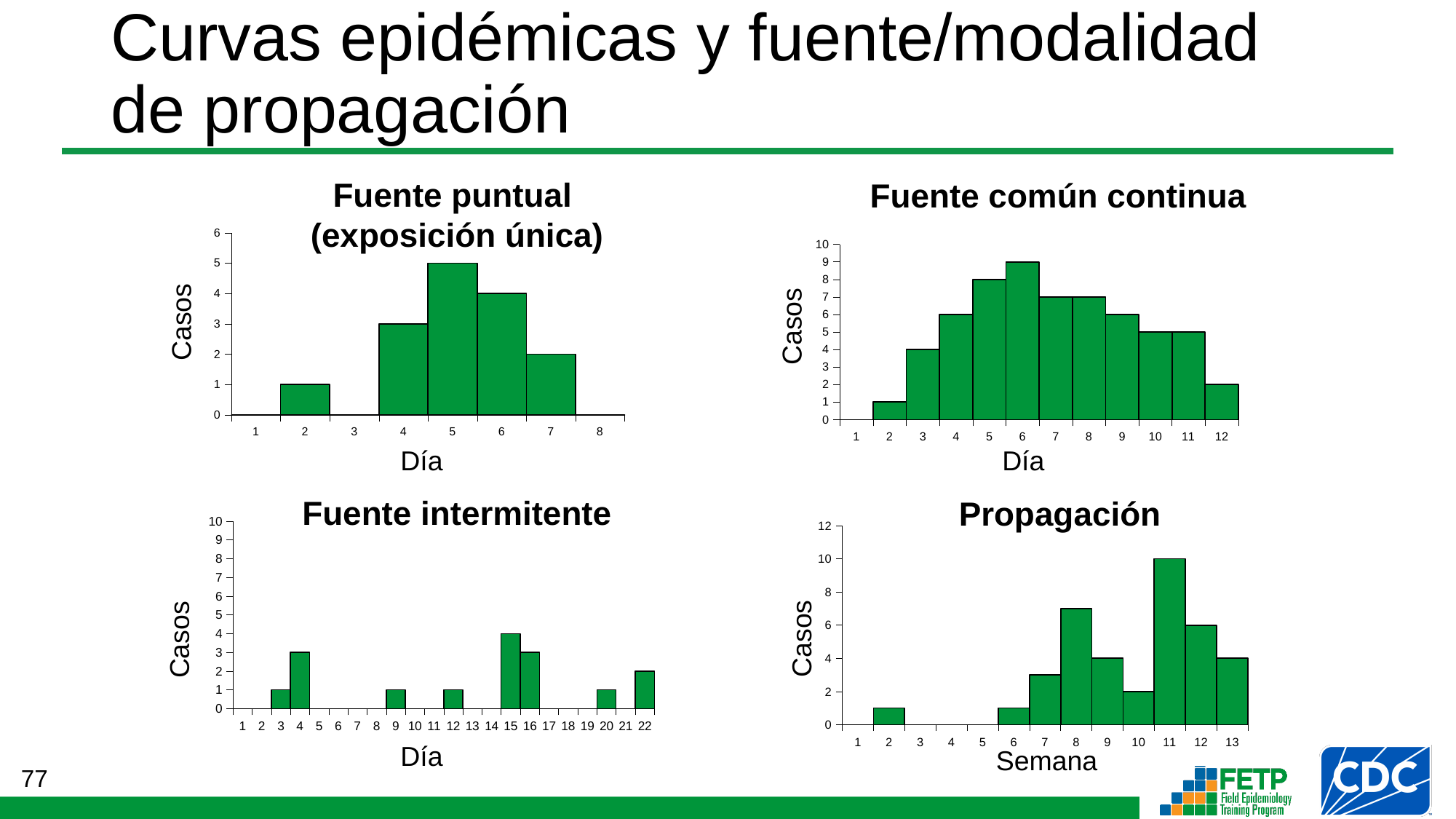

# Curvas epidémicas y fuente/modalidad de propagación
Fuente puntual
(exposición única)
Fuente común continua

### Chart

| Category |  |
|---|---|
Casos
Día

### Chart

| Category |  |
|---|---|
Casos
Día
Fuente intermitente
Propagación

### Chart

| Category |  |
|---|---|
Casos
Día

### Chart

| Category |  |
|---|---|
Casos
Semana